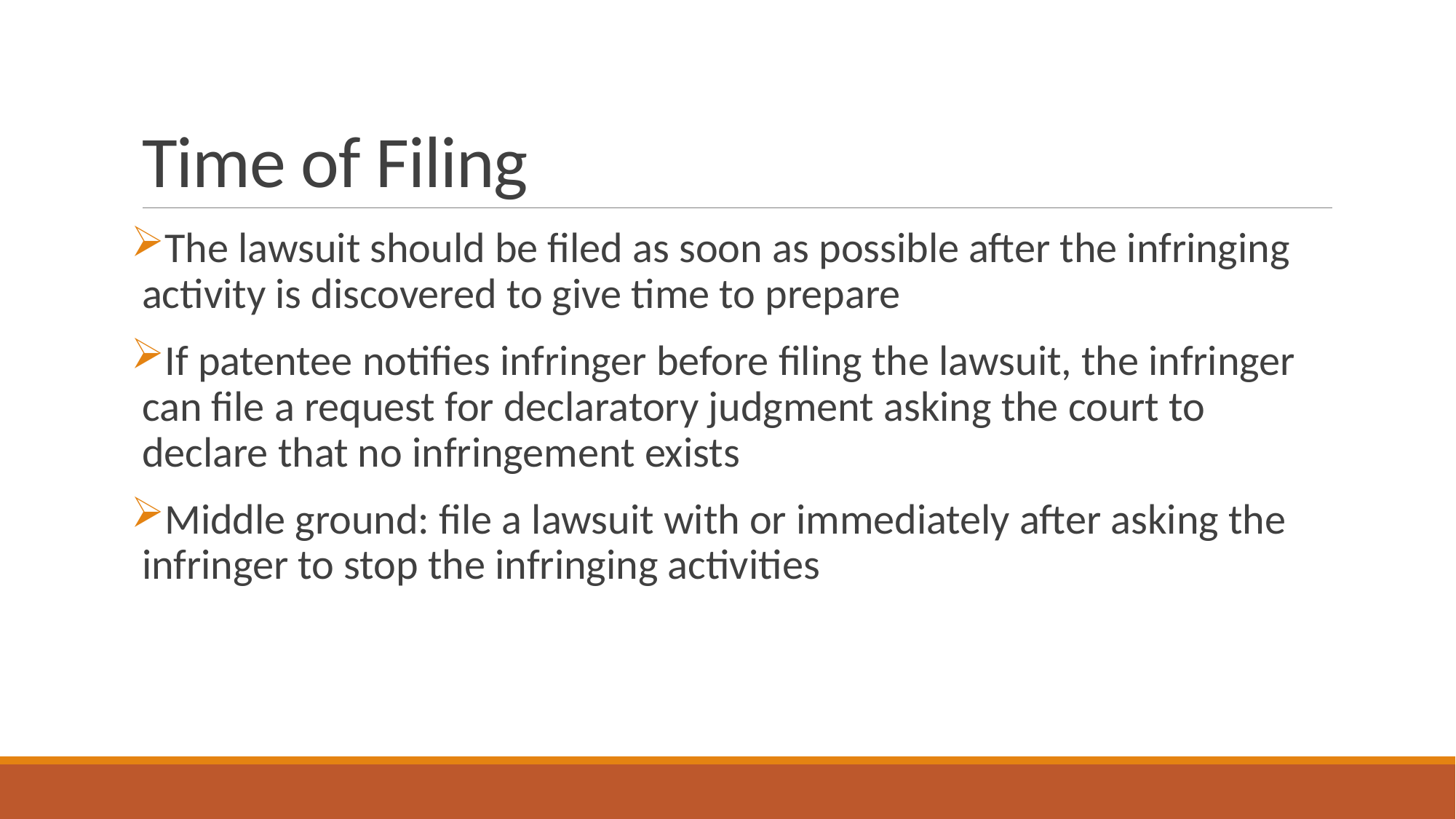

# Time of Filing
The lawsuit should be filed as soon as possible after the infringing activity is discovered to give time to prepare
If patentee notifies infringer before filing the lawsuit, the infringer can file a request for declaratory judgment asking the court to declare that no infringement exists
Middle ground: file a lawsuit with or immediately after asking the infringer to stop the infringing activities